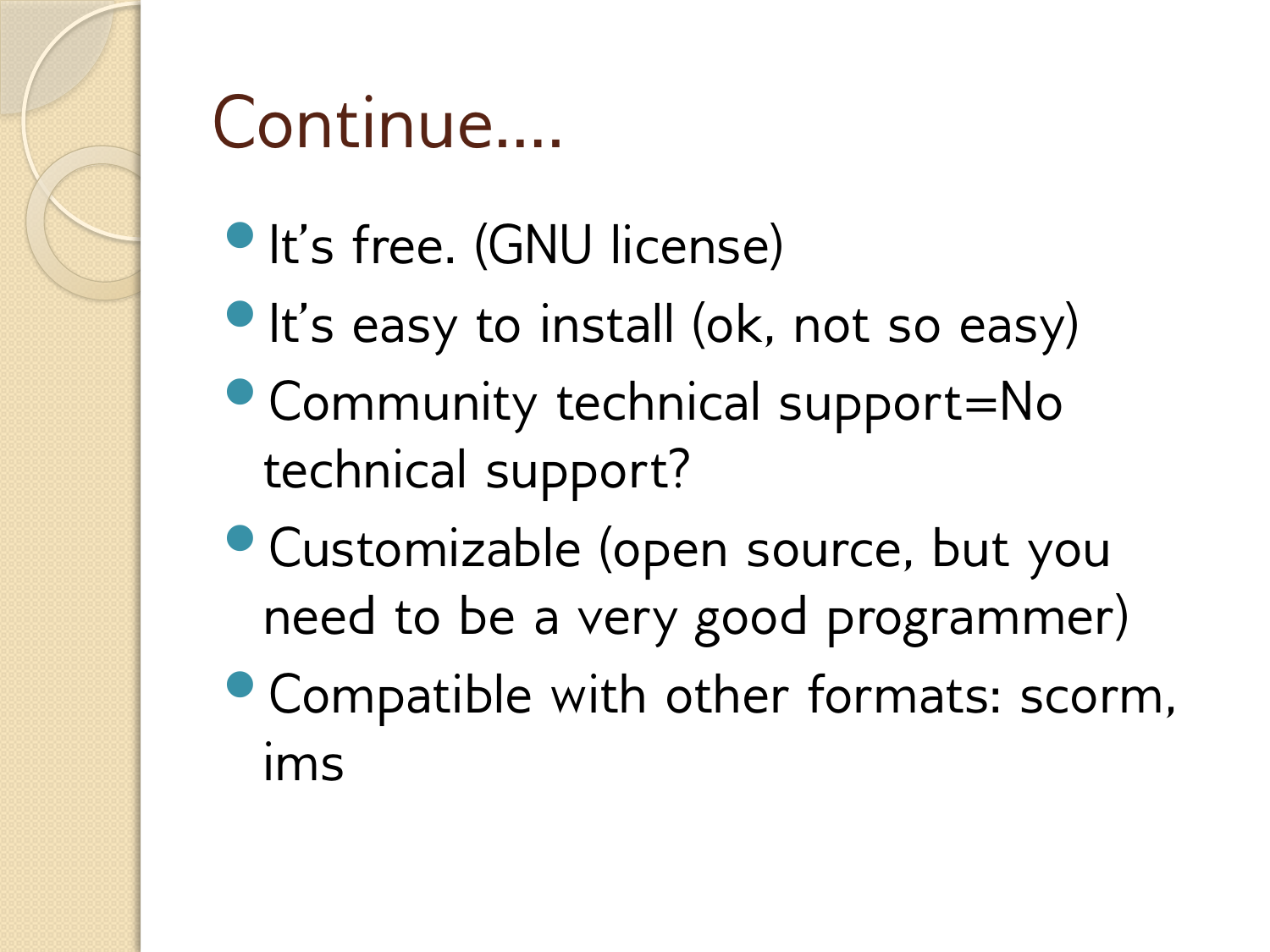

# Continue….
It’s free. (GNU license)
It’s easy to install (ok, not so easy)
Community technical support=No technical support?
Customizable (open source, but you need to be a very good programmer)
Compatible with other formats: scorm, ims